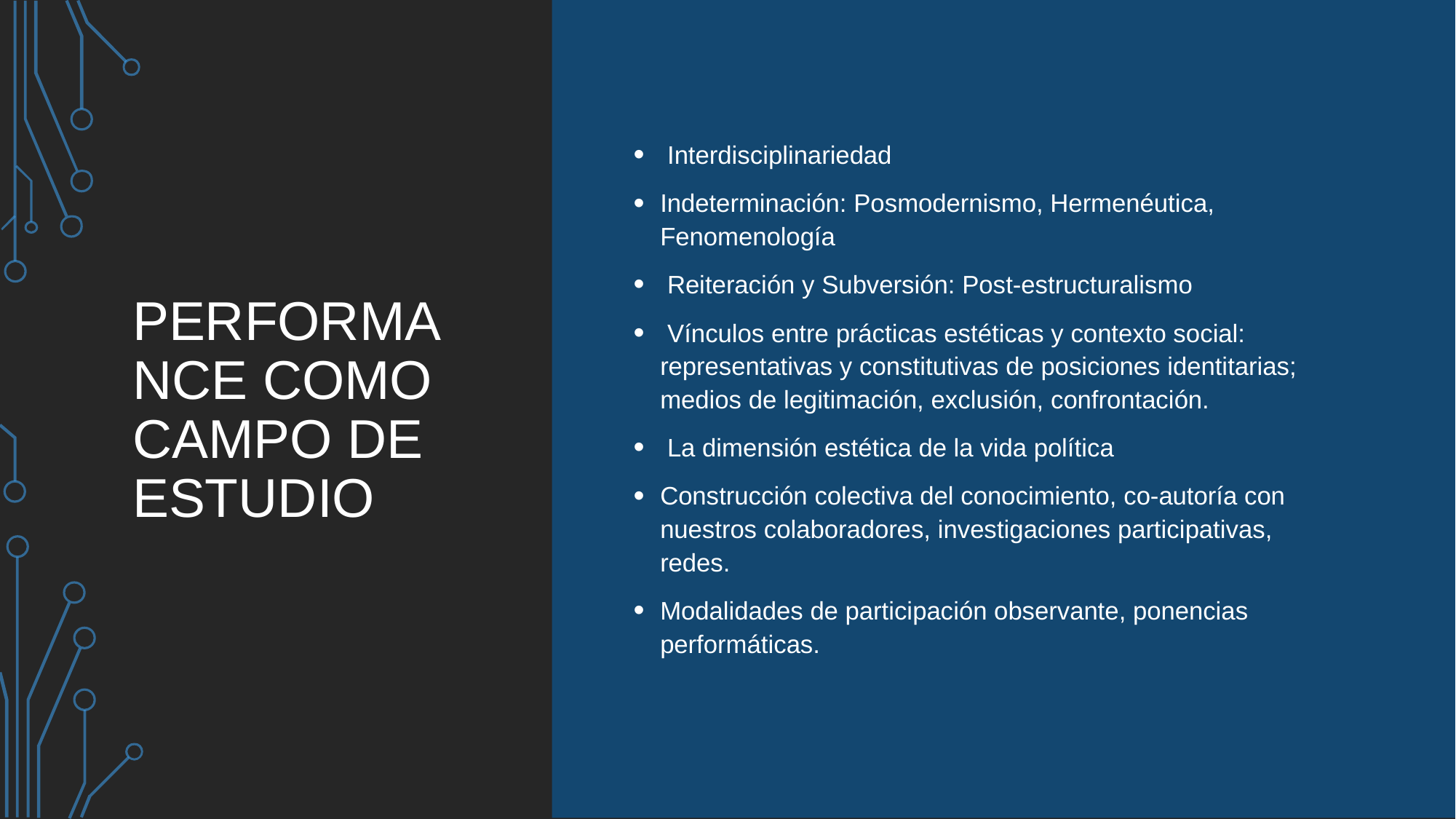

# PERFORMANCE como CAMPO DE ESTUDIO
 Interdisciplinariedad
Indeterminación: Posmodernismo, Hermenéutica, Fenomenología
 Reiteración y Subversión: Post-estructuralismo
 Vínculos entre prácticas estéticas y contexto social: representativas y constitutivas de posiciones identitarias; medios de legitimación, exclusión, confrontación.
 La dimensión estética de la vida política
Construcción colectiva del conocimiento, co-autoría con nuestros colaboradores, investigaciones participativas, redes.
Modalidades de participación observante, ponencias performáticas.